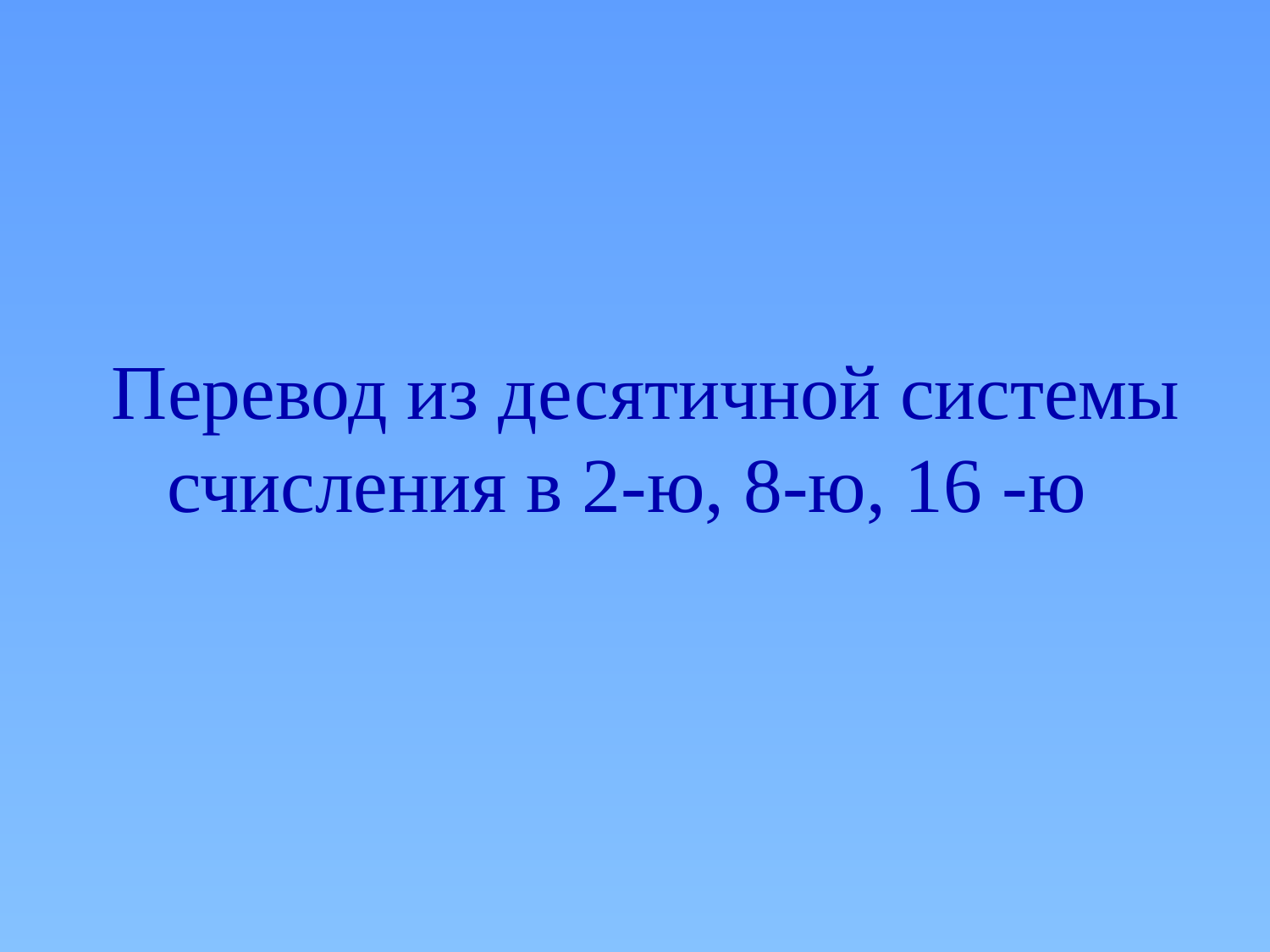

# Перевод из десятичной системы счисления в 2-ю, 8-ю, 16 -ю